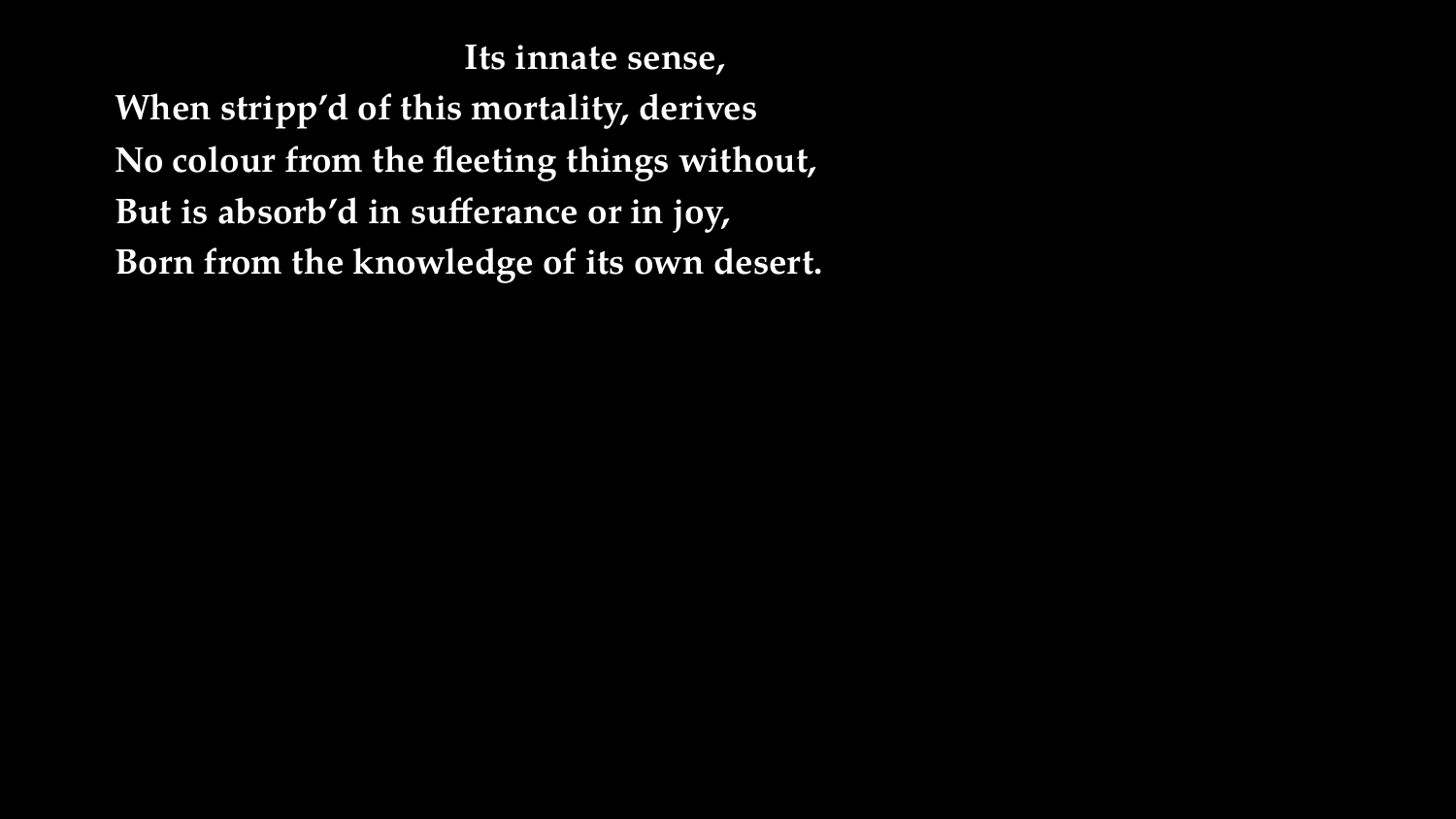

# Its innate sense, When stripp’d of this mortality, derives No colour from the fleeting things without, But is absorb’d in sufferance or in joy, Born from the knowledge of its own desert.